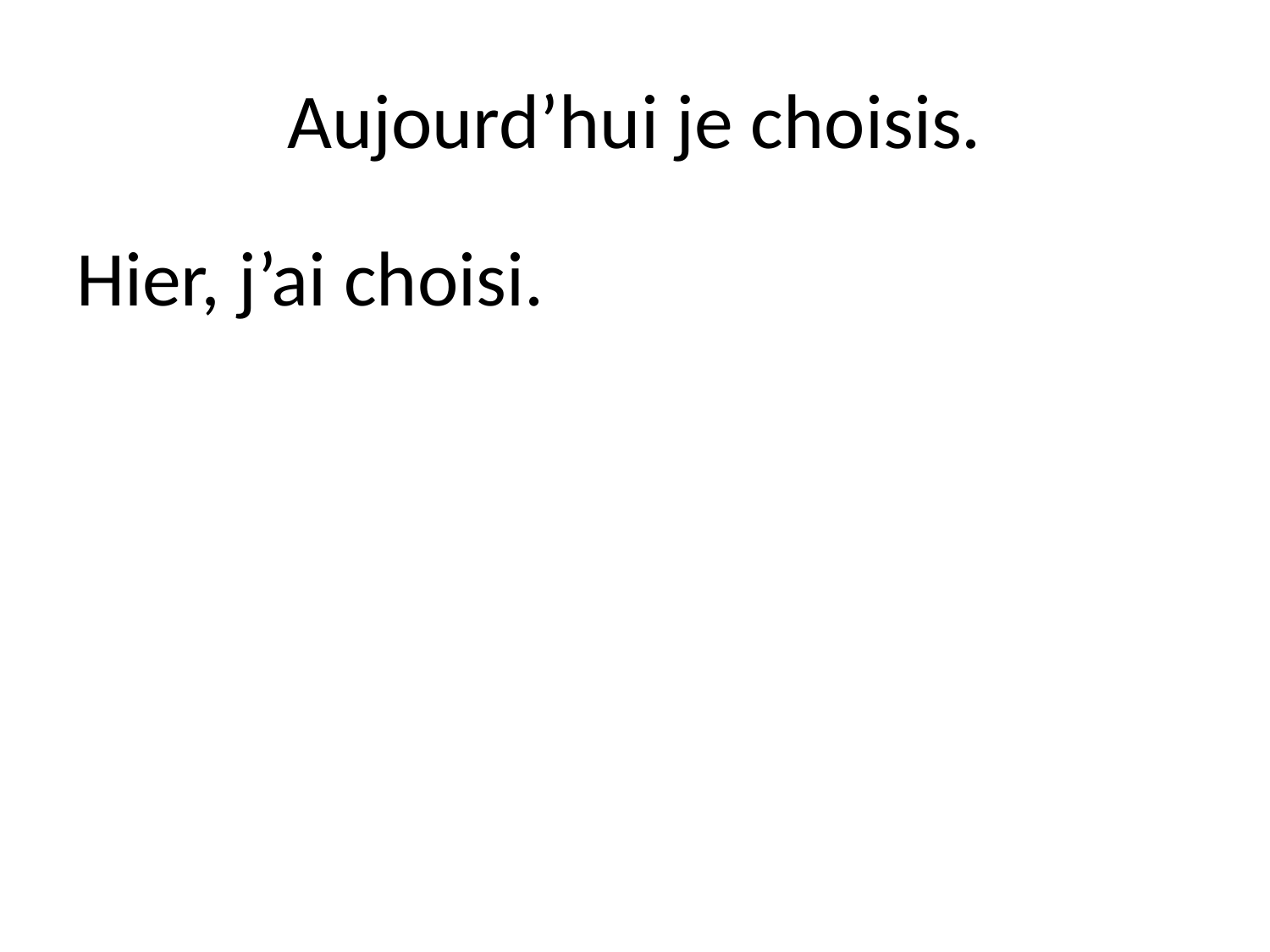

# Aujourd’hui je choisis.
Hier, j’ai choisi.